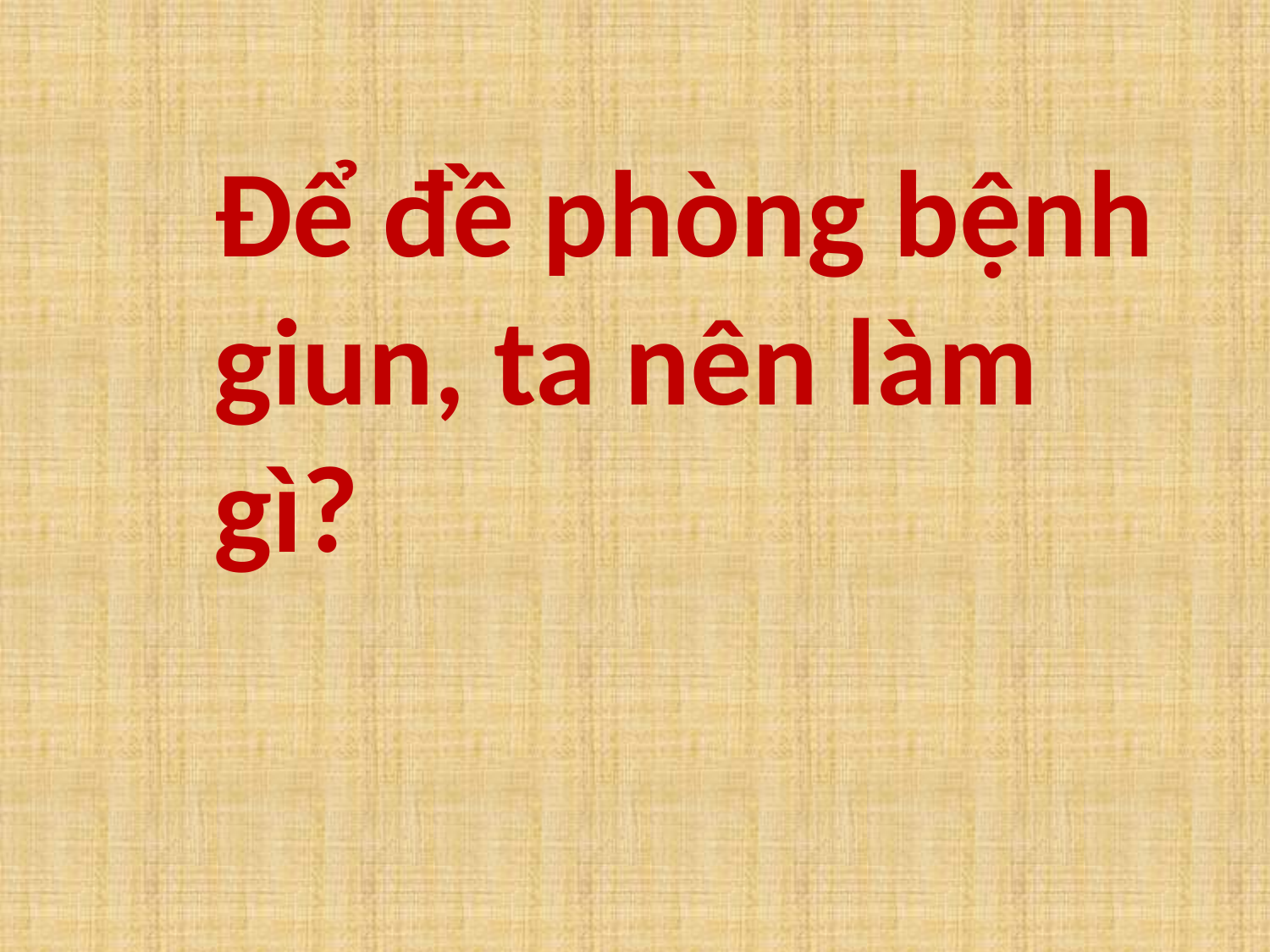

Để đề phòng bệnh giun, ta nên làm gì?